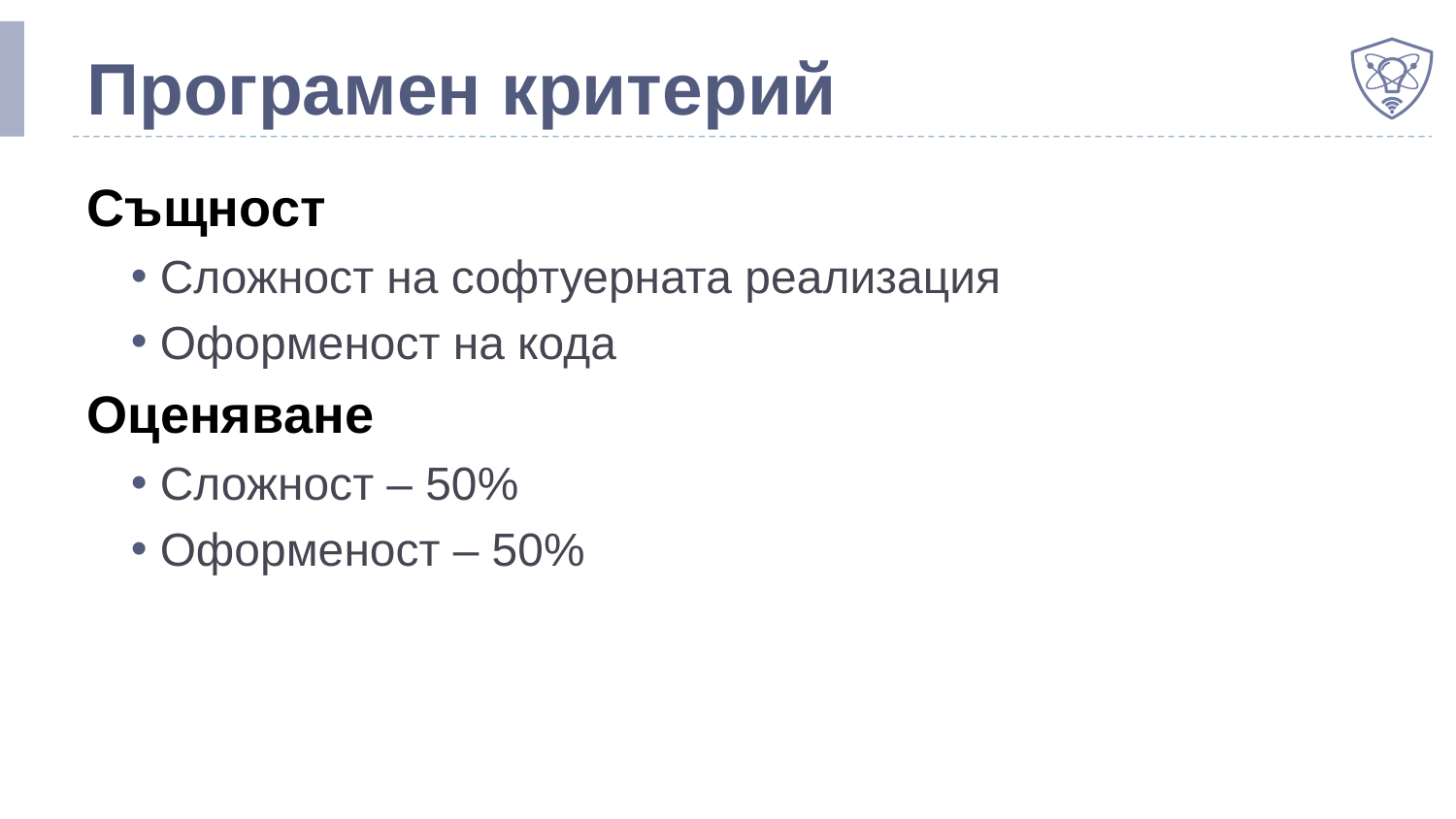

# Програмен критерий
Същност
Сложност на софтуерната реализация
Оформеност на кода
Оценяване
Сложност – 50%
Оформеност – 50%